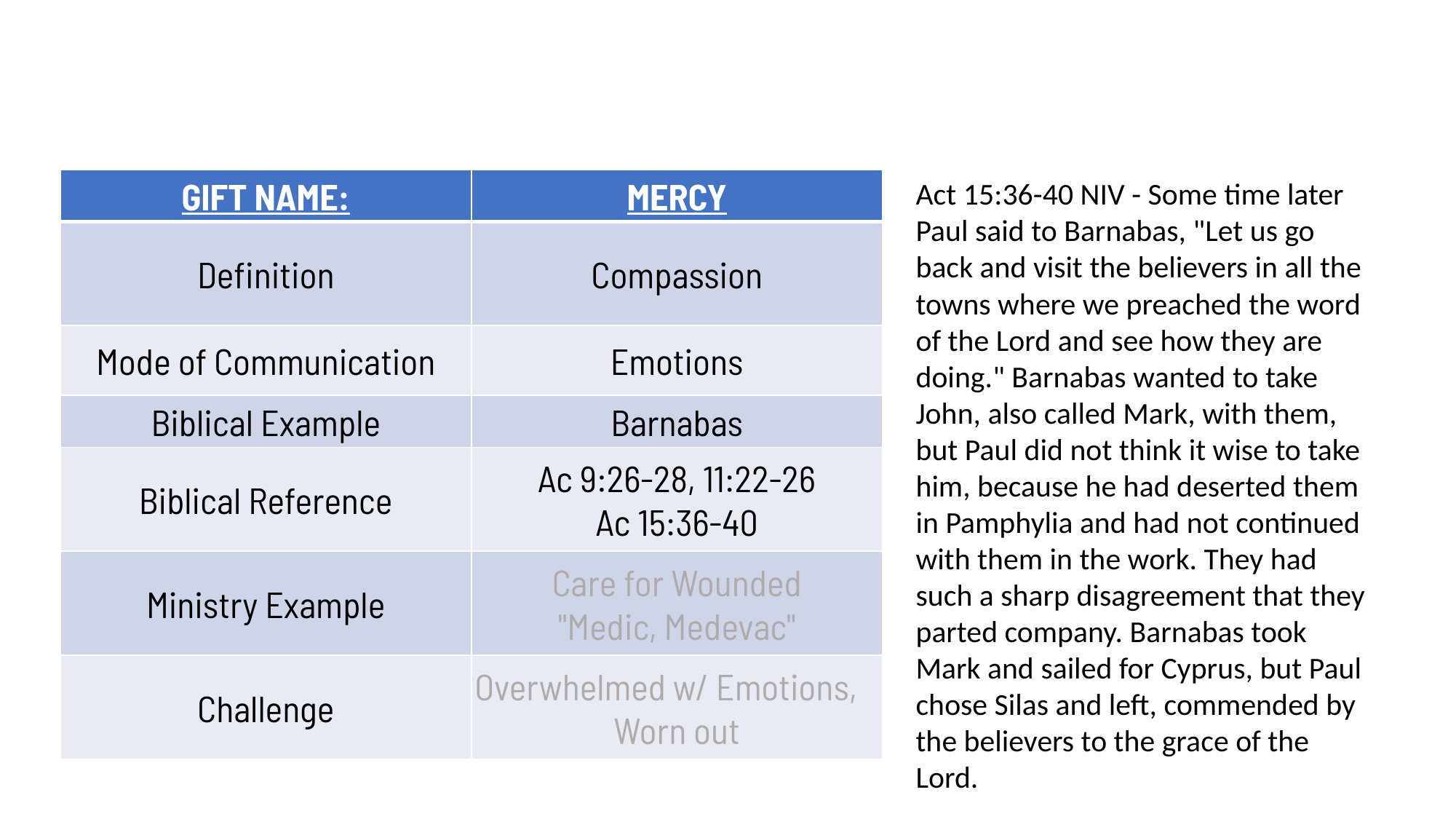

#
| GIFT NAME: | MERCY |
| --- | --- |
| Definition | Compassion |
| Mode of Communication | Emotions |
| Biblical Example | Barnabas |
| Biblical Reference | Ac 9:26-28, 11:22-26 Ac 15:36-40 |
| Ministry Example | Care for Wounded "Medic, Medevac" |
| Challenge | Overwhelmed w/ Emotions, Worn out |
Act 15:36-40 NIV - Some time later Paul said to Barnabas, "Let us go back and visit the believers in all the towns where we preached the word of the Lord and see how they are doing." Barnabas wanted to take John, also called Mark, with them, but Paul did not think it wise to take him, because he had deserted them in Pamphylia and had not continued with them in the work. They had such a sharp disagreement that they parted company. Barnabas took Mark and sailed for Cyprus, but Paul chose Silas and left, commended by the believers to the grace of the Lord.